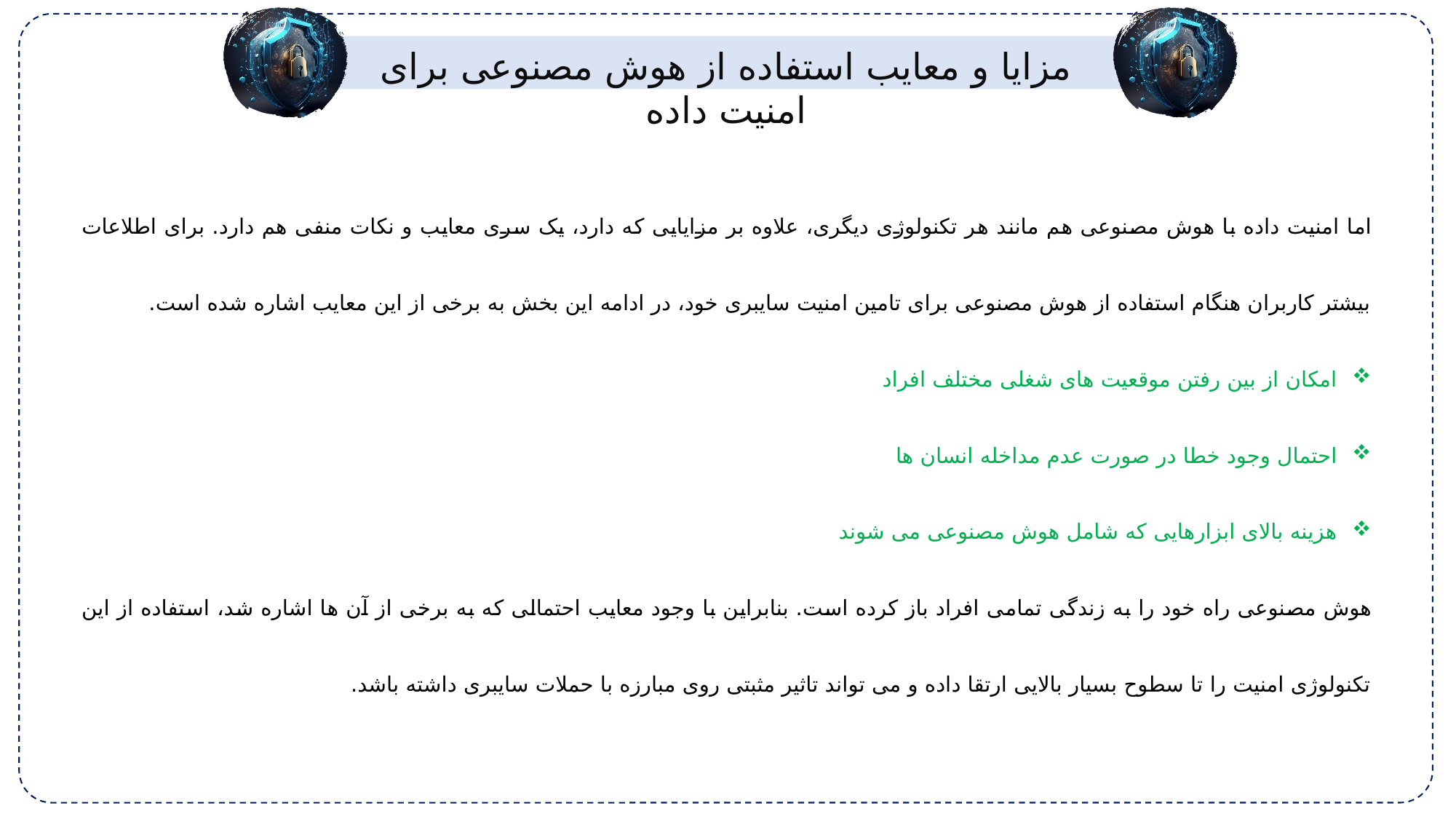

مزایا و معایب استفاده از هوش مصنوعی برای امنیت داده
اما امنیت داده با هوش مصنوعی هم مانند هر تکنولوژی دیگری، علاوه بر مزایایی که دارد، یک سری معایب و نکات منفی هم دارد. برای اطلاعات بیشتر کاربران هنگام استفاده از هوش مصنوعی برای تامین امنیت سایبری خود، در ادامه این بخش به برخی از این معایب اشاره شده است.
امکان از بین رفتن موقعیت های شغلی مختلف افراد
احتمال وجود خطا در صورت عدم مداخله انسان ها
هزینه بالای ابزارهایی که شامل هوش مصنوعی می شوند
هوش مصنوعی راه خود را به زندگی تمامی افراد باز کرده است. بنابراین با وجود معایب احتمالی که به برخی از آن ها اشاره شد، استفاده از این تکنولوژی امنیت را تا سطوح بسیار بالایی ارتقا داده و می تواند تاثیر مثبتی روی مبارزه با حملات سایبری داشته باشد.